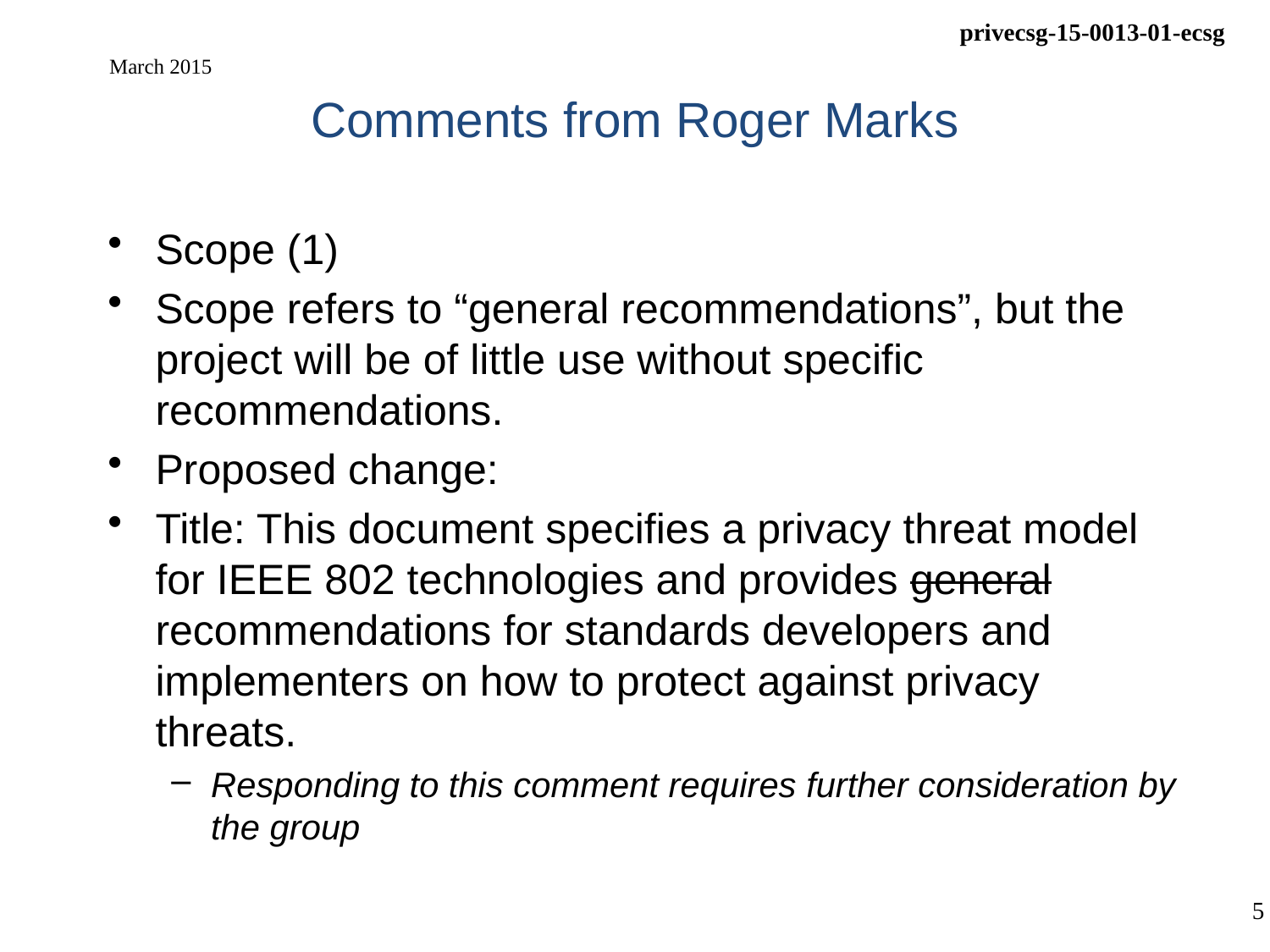

# Comments from Roger Marks
March 2015
Scope (1)
Scope refers to “general recommendations”, but the project will be of little use without specific recommendations.
Proposed change:
Title: This document specifies a privacy threat model for IEEE 802 technologies and provides general recommendations for standards developers and implementers on how to protect against privacy threats.
Responding to this comment requires further consideration by the group